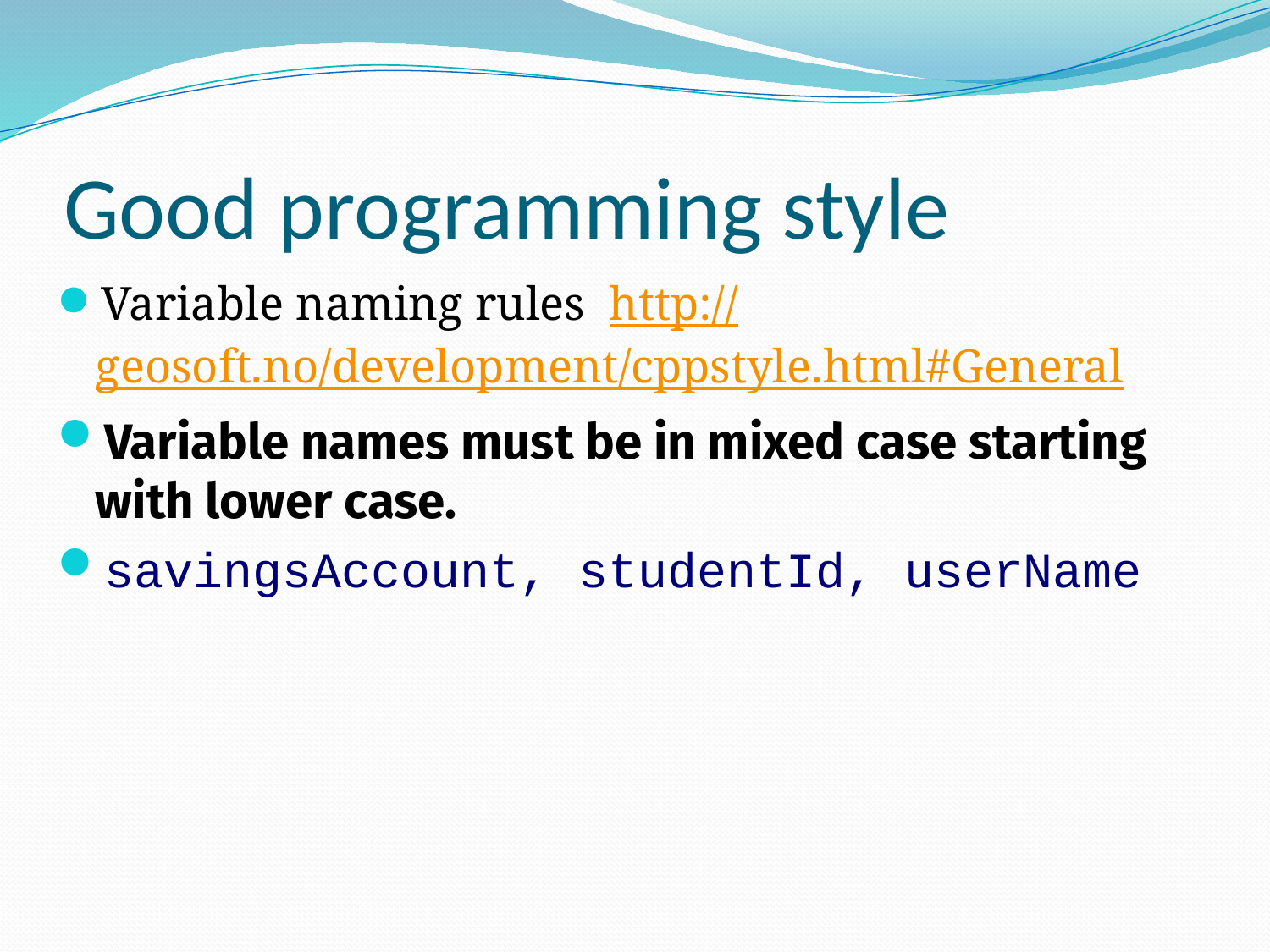

# Good programming style
Variable naming rules  http://geosoft.no/development/cppstyle.html#General
Variable names must be in mixed case starting with lower case.
savingsAccount, studentId, userName